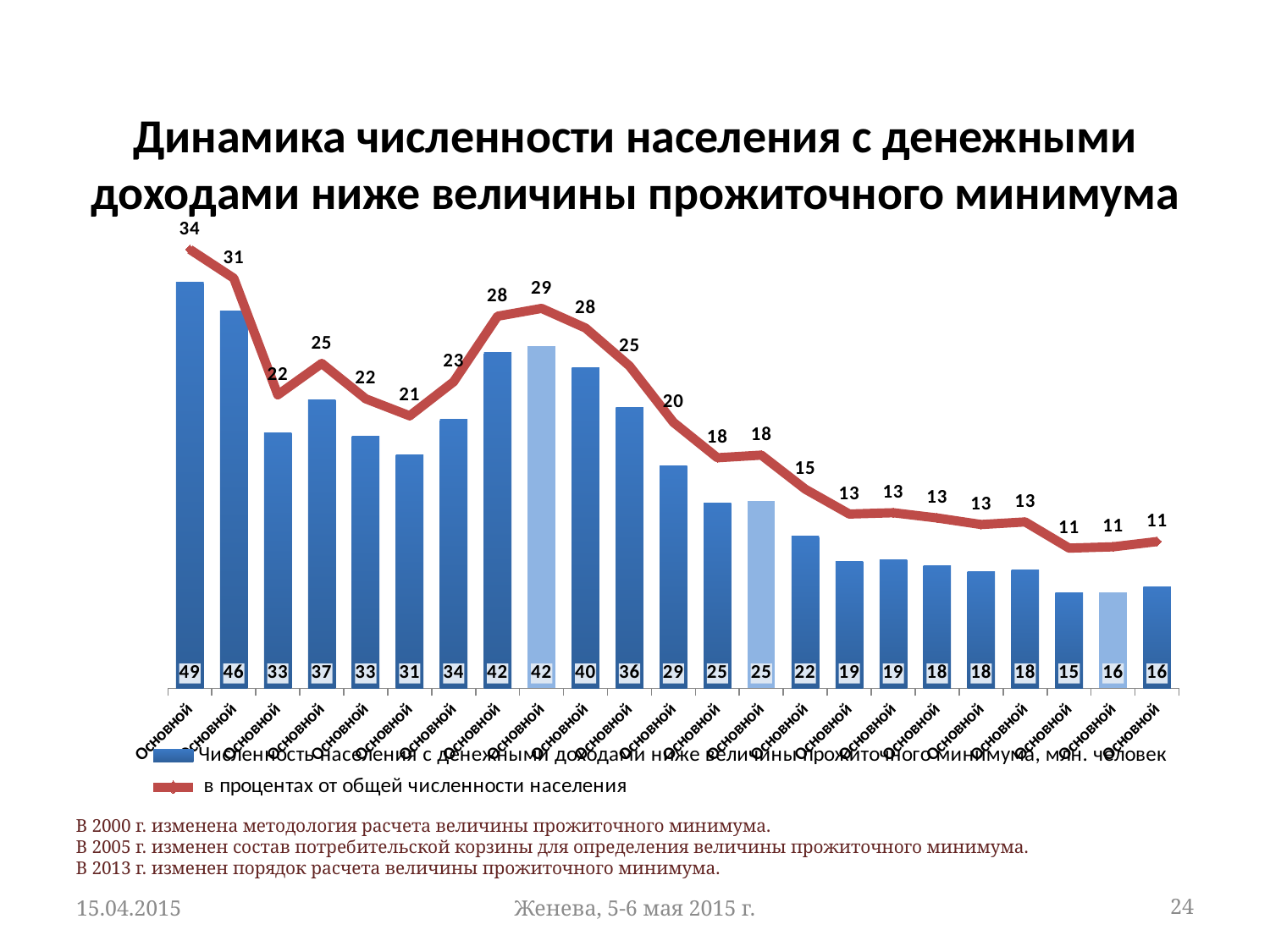

# Динамика численности населения с денежными доходами ниже величины прожиточного минимума

### Chart

| Category | Численность населения с денежными доходами ниже величины прожиточного минимума, млн. человек |  в процентах от общей численности населения |
|---|---|---|
| 1992 | 49.3 | 33.5 |
| 1993 | 46.1 | 31.3 |
| 1994 | 32.9 | 22.4 |
| 1995 | 36.5 | 24.8 |
| 1996 | 32.5 | 22.1 |
| 1997 | 30.5 | 20.8 |
| 1998 | 34.3 | 23.4 |
| 1999 | 41.6 | 28.4 |
| 2000 | 42.3 | 29.0 |
| 2001 | 40.0 | 27.5 |
| 2002 | 35.6 | 24.6 |
| 2003 | 29.3 | 20.3 |
| 2004 | 25.2 | 17.6 |
| 2005 | 25.4 | 17.8 |
| 2006 | 21.6 | 15.2 |
| 2007 | 18.8 | 13.3 |
| 2008 | 19.0 | 13.4 |
| 2009 | 18.4 | 13.0 |
| 2010 | 17.7 | 12.5 |
| 2011 | 17.9 | 12.7 |
| 2012 | 15.4 | 10.7 |
| 2013 | 15.5 | 10.8 |
| 2014 | 16.1 | 11.2 |
В 2000 г. изменена методология расчета величины прожиточного минимума.
В 2005 г. изменен состав потребительской корзины для определения величины прожиточного минимума.
В 2013 г. изменен порядок расчета величины прожиточного минимума.
15.04.2015
Женева, 5-6 мая 2015 г.
24